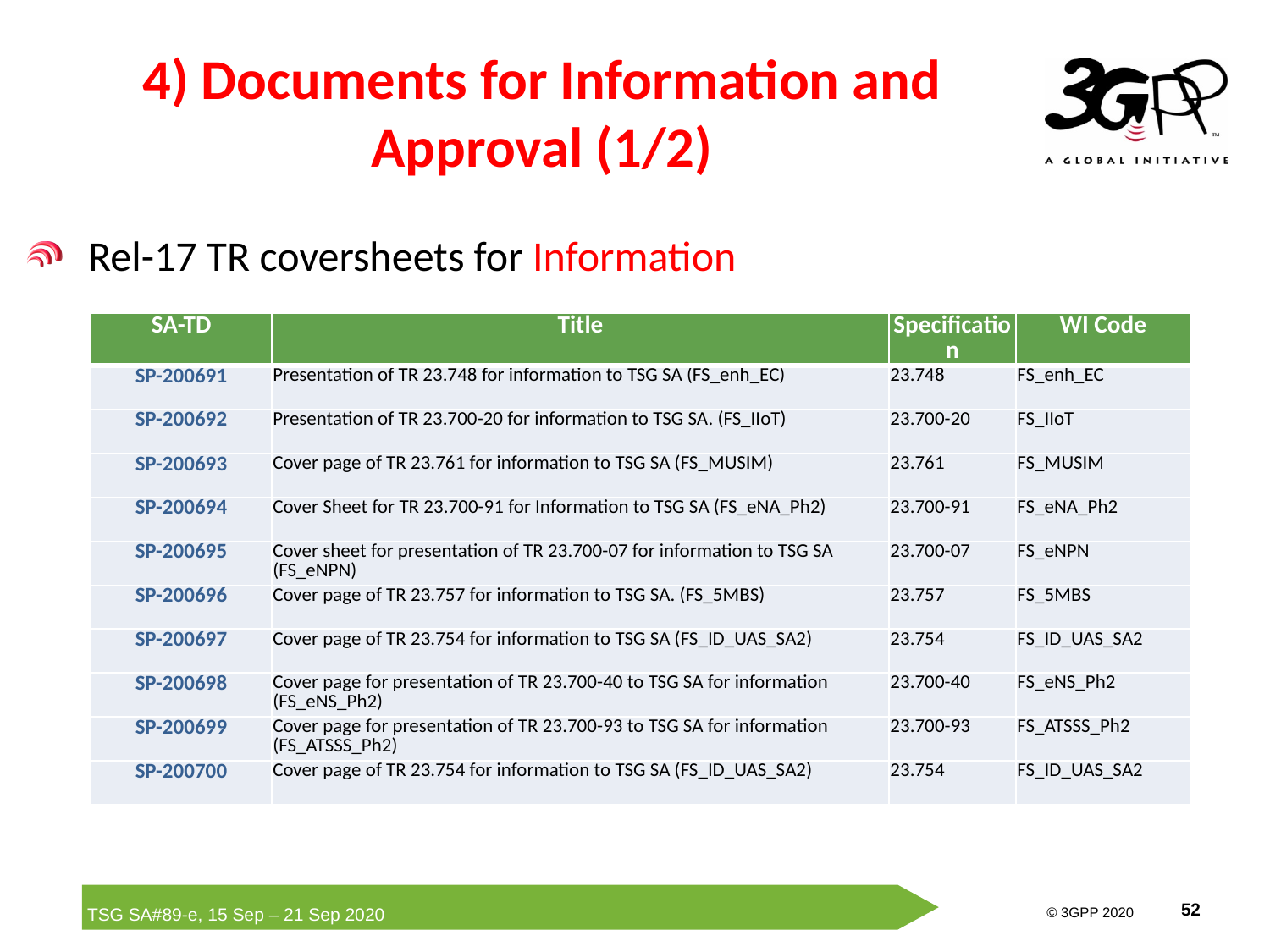

# 4) Documents for Information and Approval (1/2)
Rel-17 TR coversheets for Information

| SA-TD | Title | Specification | WI Code |
| --- | --- | --- | --- |
| SP-200691 | Presentation of TR 23.748 for information to TSG SA (FS\_enh\_EC) | 23.748 | FS\_enh\_EC |
| SP-200692 | Presentation of TR 23.700-20 for information to TSG SA. (FS\_IIoT) | 23.700-20 | FS\_IIoT |
| SP-200693 | Cover page of TR 23.761 for information to TSG SA (FS\_MUSIM) | 23.761 | FS\_MUSIM |
| SP-200694 | Cover Sheet for TR 23.700-91 for Information to TSG SA (FS\_eNA\_Ph2) | 23.700-91 | FS\_eNA\_Ph2 |
| SP-200695 | Cover sheet for presentation of TR 23.700-07 for information to TSG SA (FS\_eNPN) | 23.700-07 | FS\_eNPN |
| SP-200696 | Cover page of TR 23.757 for information to TSG SA. (FS\_5MBS) | 23.757 | FS\_5MBS |
| SP-200697 | Cover page of TR 23.754 for information to TSG SA (FS\_ID\_UAS\_SA2) | 23.754 | FS\_ID\_UAS\_SA2 |
| SP-200698 | Cover page for presentation of TR 23.700-40 to TSG SA for information (FS\_eNS\_Ph2) | 23.700-40 | FS\_eNS\_Ph2 |
| SP-200699 | Cover page for presentation of TR 23.700-93 to TSG SA for information (FS\_ATSSS\_Ph2) | 23.700-93 | FS\_ATSSS\_Ph2 |
| SP-200700 | Cover page of TR 23.754 for information to TSG SA (FS\_ID\_UAS\_SA2) | 23.754 | FS\_ID\_UAS\_SA2 |